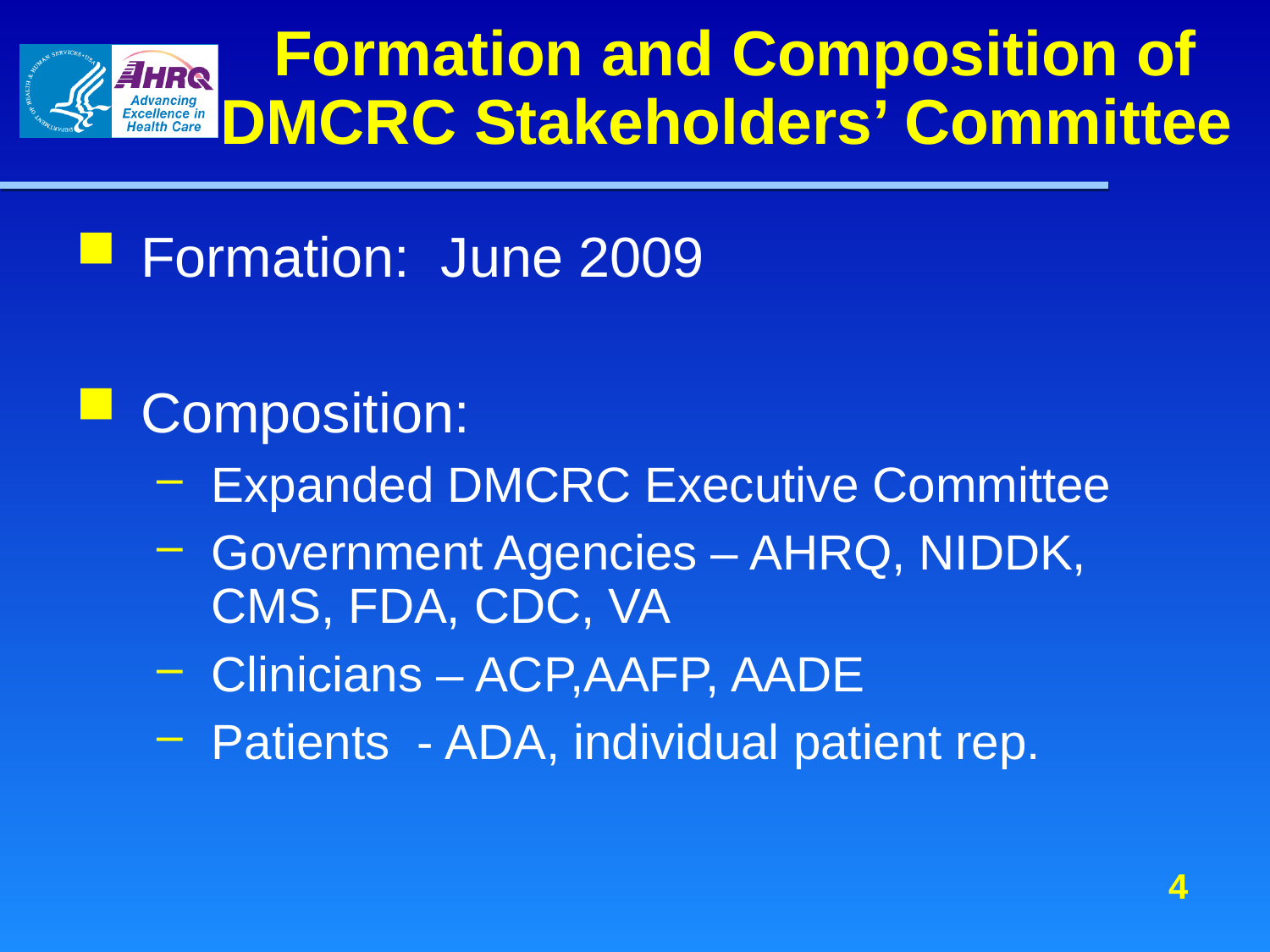

# Formation and Composition of DMCRC Stakeholders’ Committee
Formation:  June 2009

Composition:
Expanded DMCRC Executive Committee
Government Agencies – AHRQ, NIDDK, CMS, FDA, CDC, VA
Clinicians – ACP,AAFP, AADE
Patients  - ADA, individual patient rep.